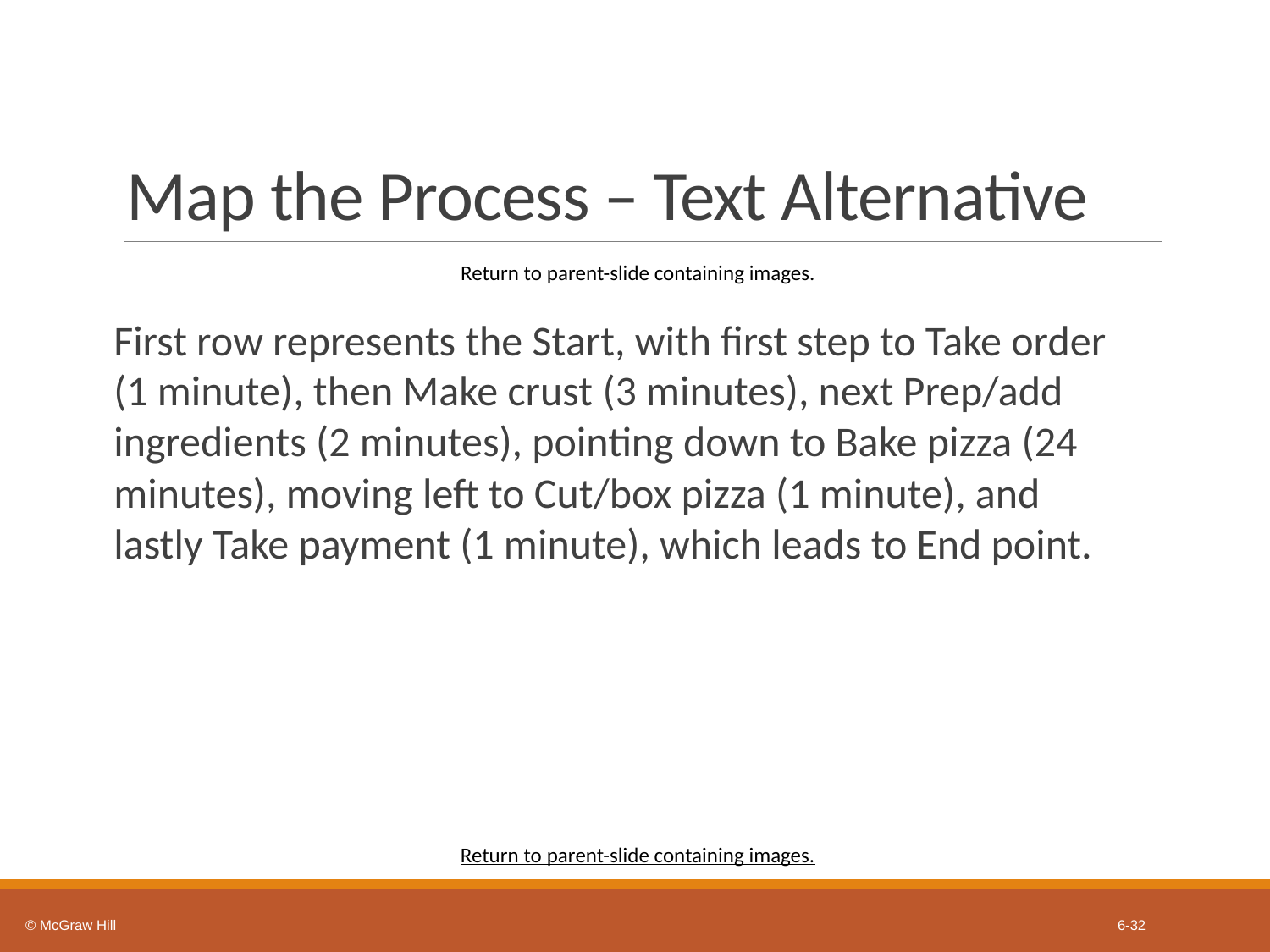

# Map the Process – Text Alternative
Return to parent-slide containing images.
First row represents the Start, with first step to Take order (1 minute), then Make crust (3 minutes), next Prep/add ingredients (2 minutes), pointing down to Bake pizza (24 minutes), moving left to Cut/box pizza (1 minute), and lastly Take payment (1 minute), which leads to End point.
Return to parent-slide containing images.